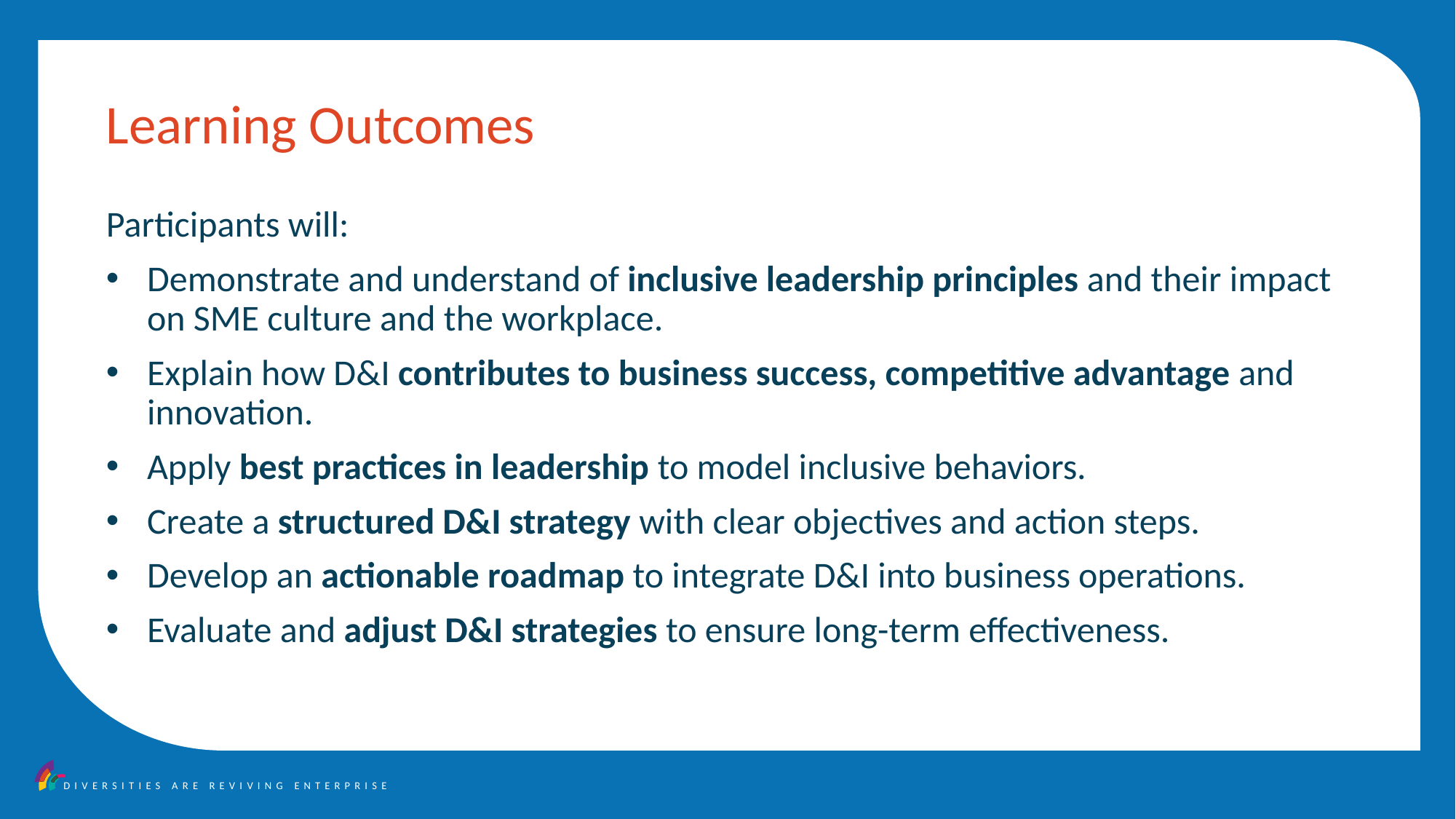

Learning Outcomes
Participants will:
Demonstrate and understand of inclusive leadership principles and their impact on SME culture and the workplace.
Explain how D&I contributes to business success, competitive advantage and innovation.
Apply best practices in leadership to model inclusive behaviors.
Create a structured D&I strategy with clear objectives and action steps.
Develop an actionable roadmap to integrate D&I into business operations.
Evaluate and adjust D&I strategies to ensure long-term effectiveness.